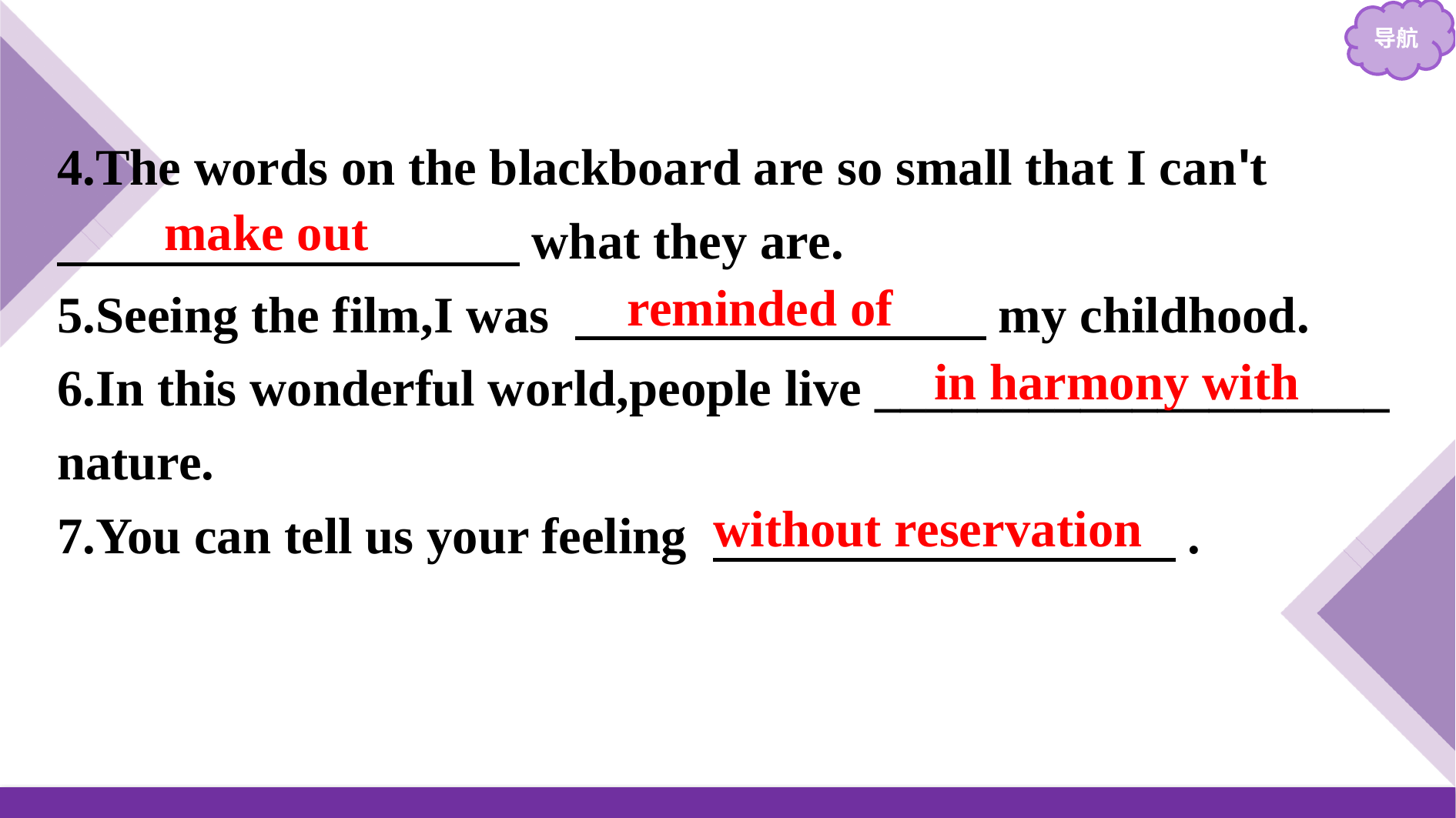

4.The words on the blackboard are so small that I can't
　　　　　　　　　what they are.
5.Seeing the film,I was 　　　　　　　　my childhood.
6.In this wonderful world,people live ____________________
nature.
7.You can tell us your feeling 　　　　　　　　　.
make out
reminded of
in harmony with
without reservation